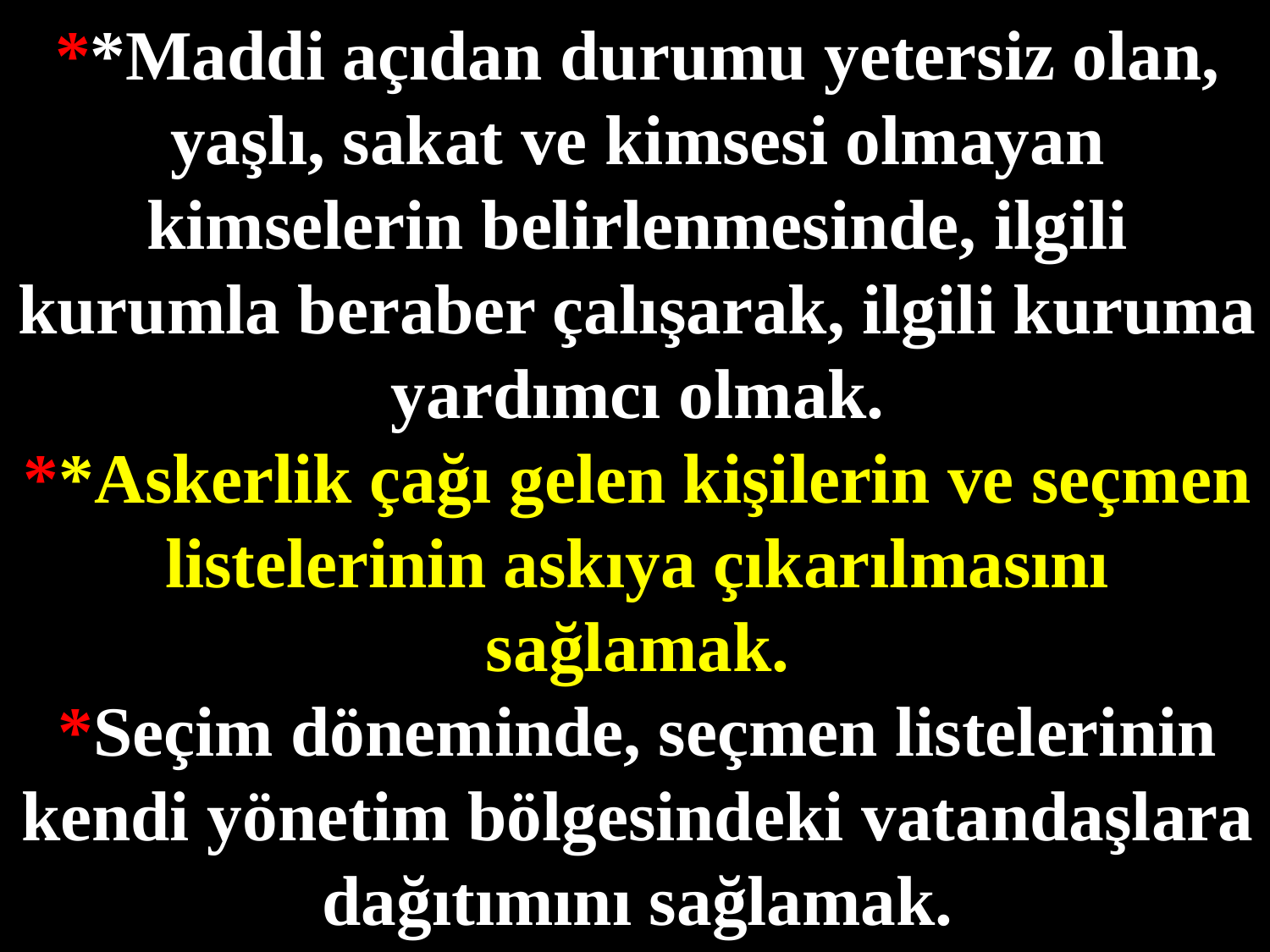

**Maddi açıdan durumu yetersiz olan, yaşlı, sakat ve kimsesi olmayan kimselerin belirlenmesinde, ilgili kurumla beraber çalışarak, ilgili kuruma yardımcı olmak.
**Askerlik çağı gelen kişilerin ve seçmen listelerinin askıya çıkarılmasını sağlamak.
*Seçim döneminde, seçmen listelerinin kendi yönetim bölgesindeki vatandaşlara dağıtımını sağlamak.
#